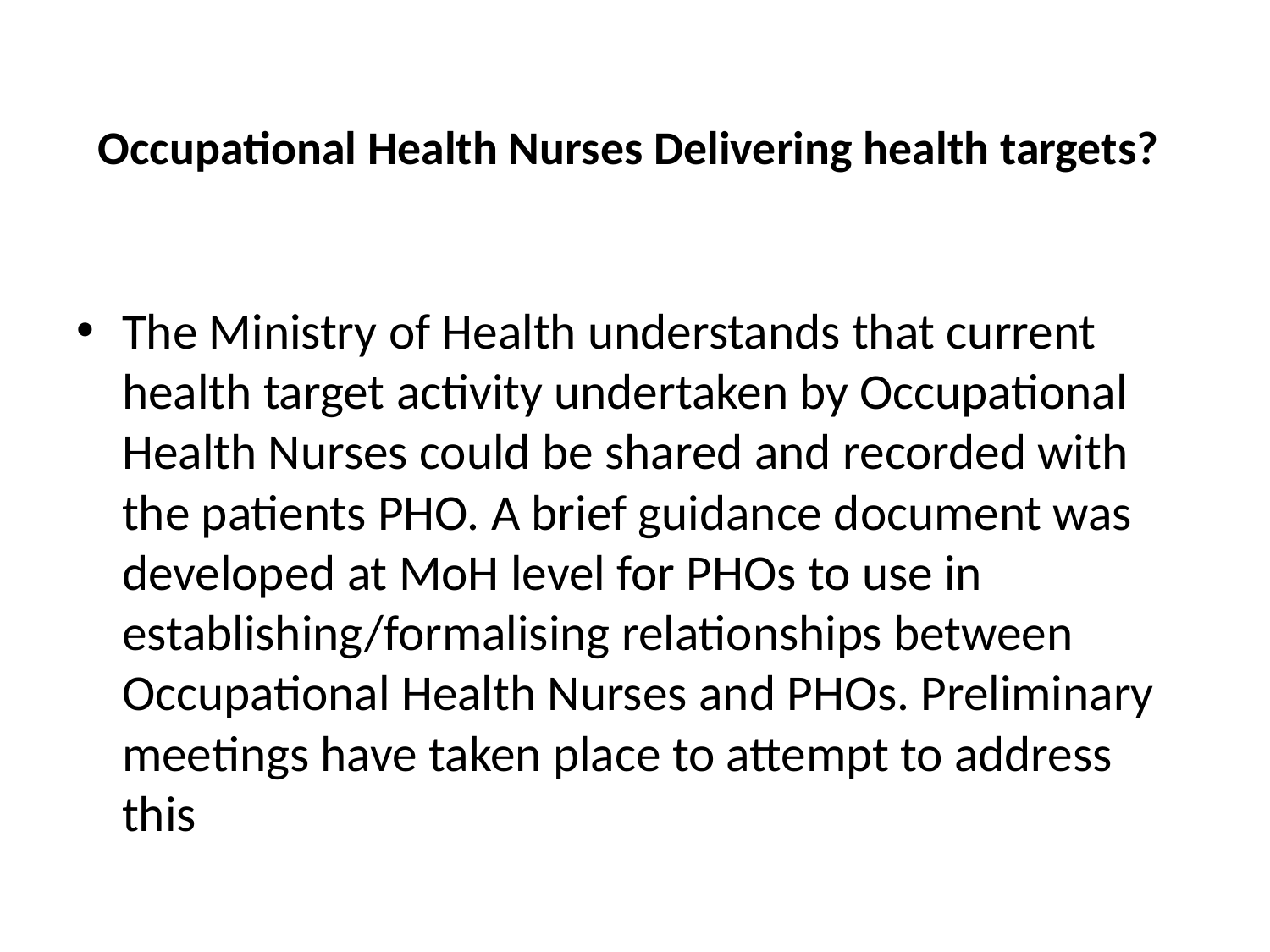

# Occupational Health Nurses Delivering health targets?

The Ministry of Health understands that current health target activity undertaken by Occupational Health Nurses could be shared and recorded with the patients PHO. A brief guidance document was developed at MoH level for PHOs to use in establishing/formalising relationships between Occupational Health Nurses and PHOs. Preliminary meetings have taken place to attempt to address this